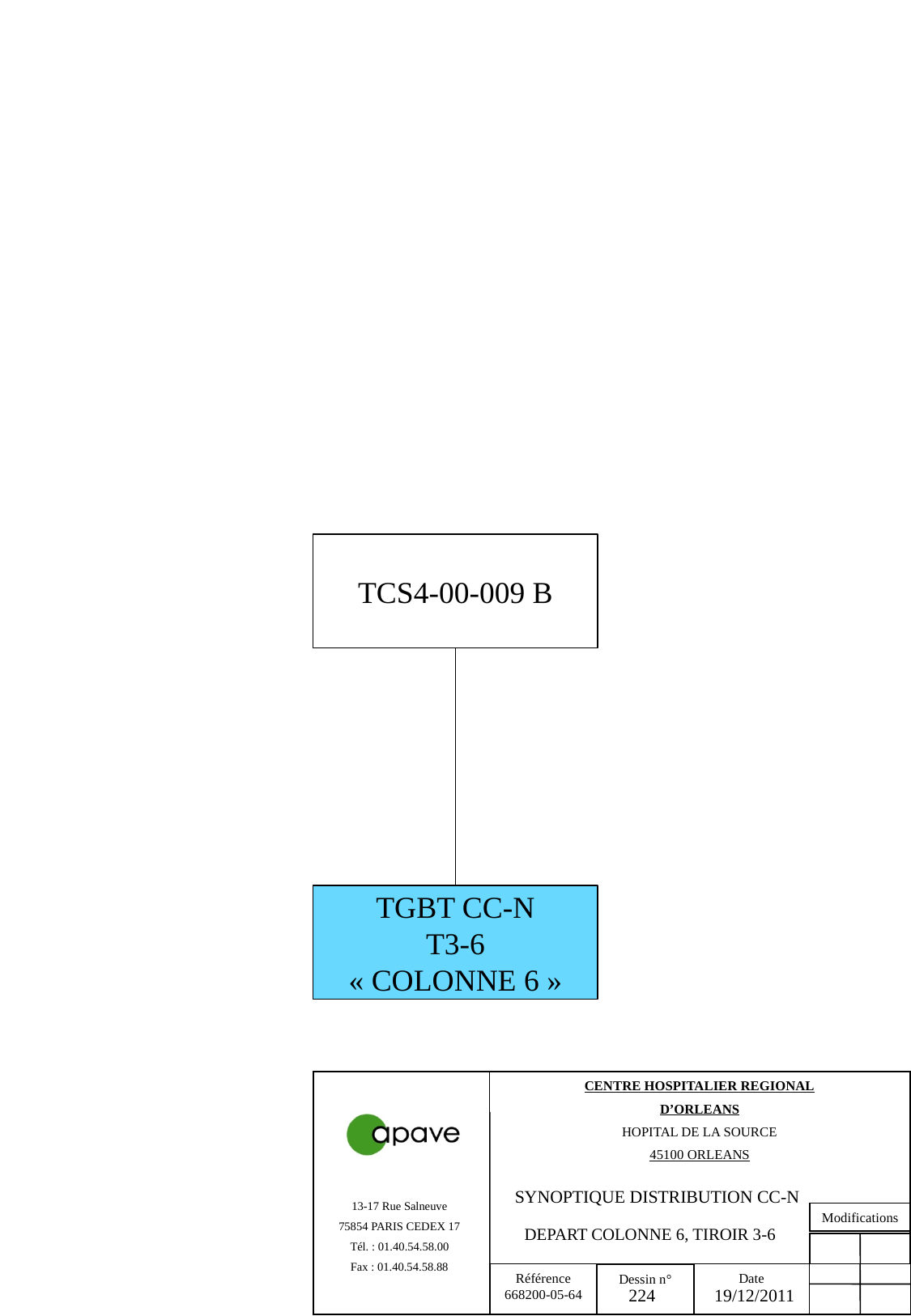

TCS4-00-009 B
TGBT CC-N
T3-6
« COLONNE 6 »
SYNOPTIQUE DISTRIBUTION CC-N
DEPART COLONNE 6, TIROIR 3-6
224
19/12/2011